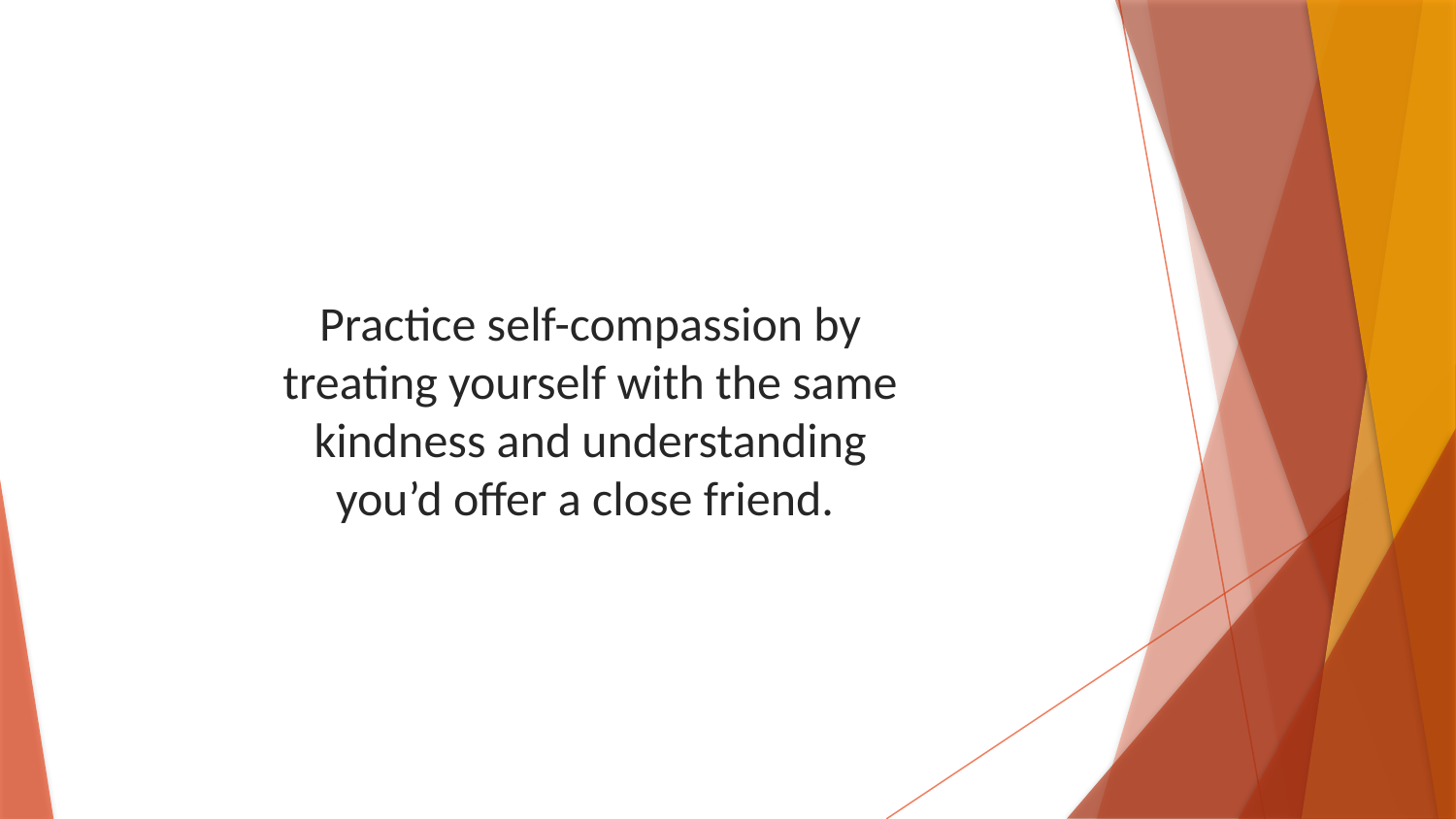

Practice self-compassion by treating yourself with the same kindness and understanding you’d offer a close friend.